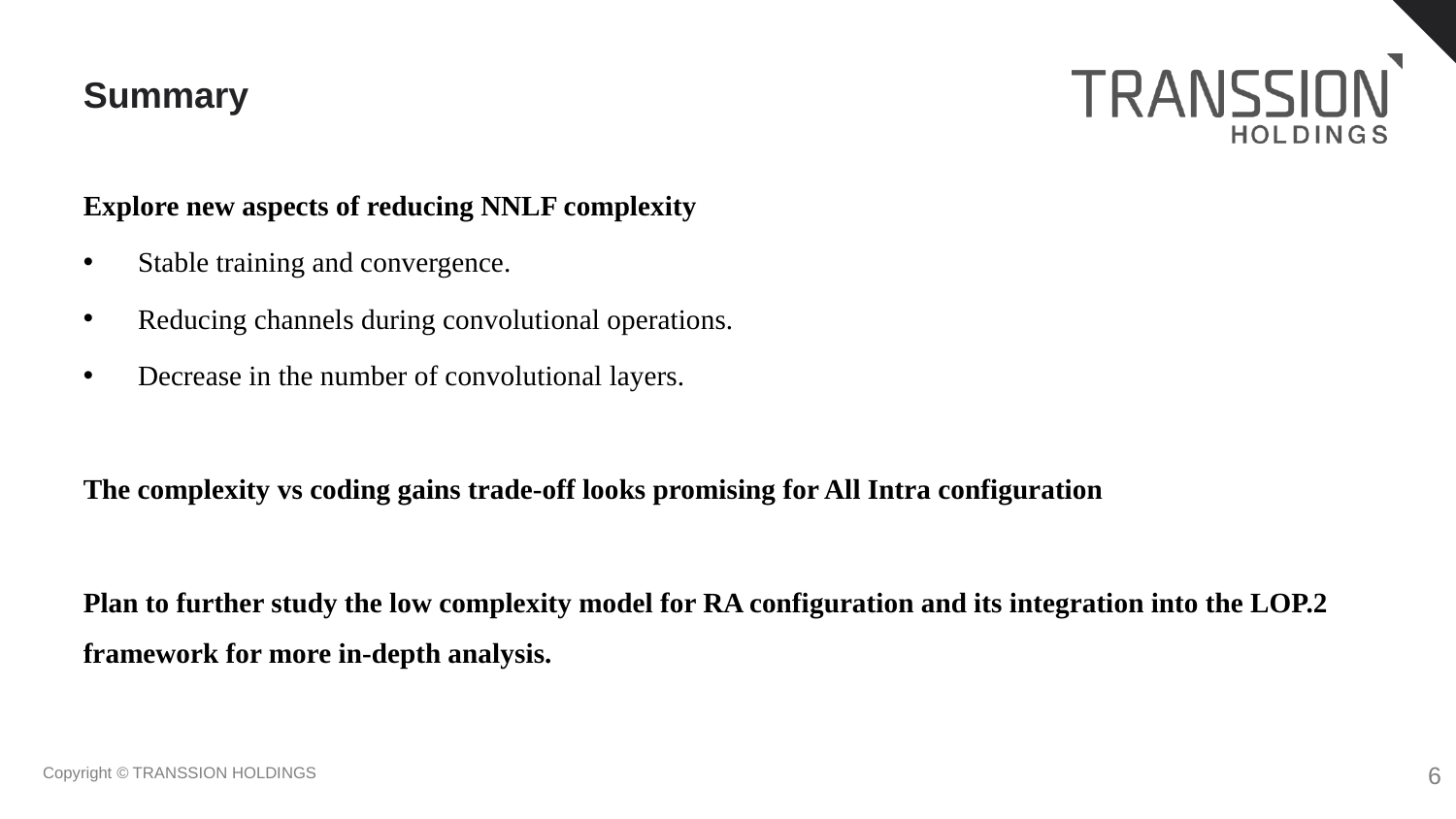

# Summary
Explore new aspects of reducing NNLF complexity
Stable training and convergence.
Reducing channels during convolutional operations.
Decrease in the number of convolutional layers.

The complexity vs coding gains trade-off looks promising for All Intra configuration

Plan to further study the low complexity model for RA configuration and its integration into the LOP.2 framework for more in-depth analysis.

6